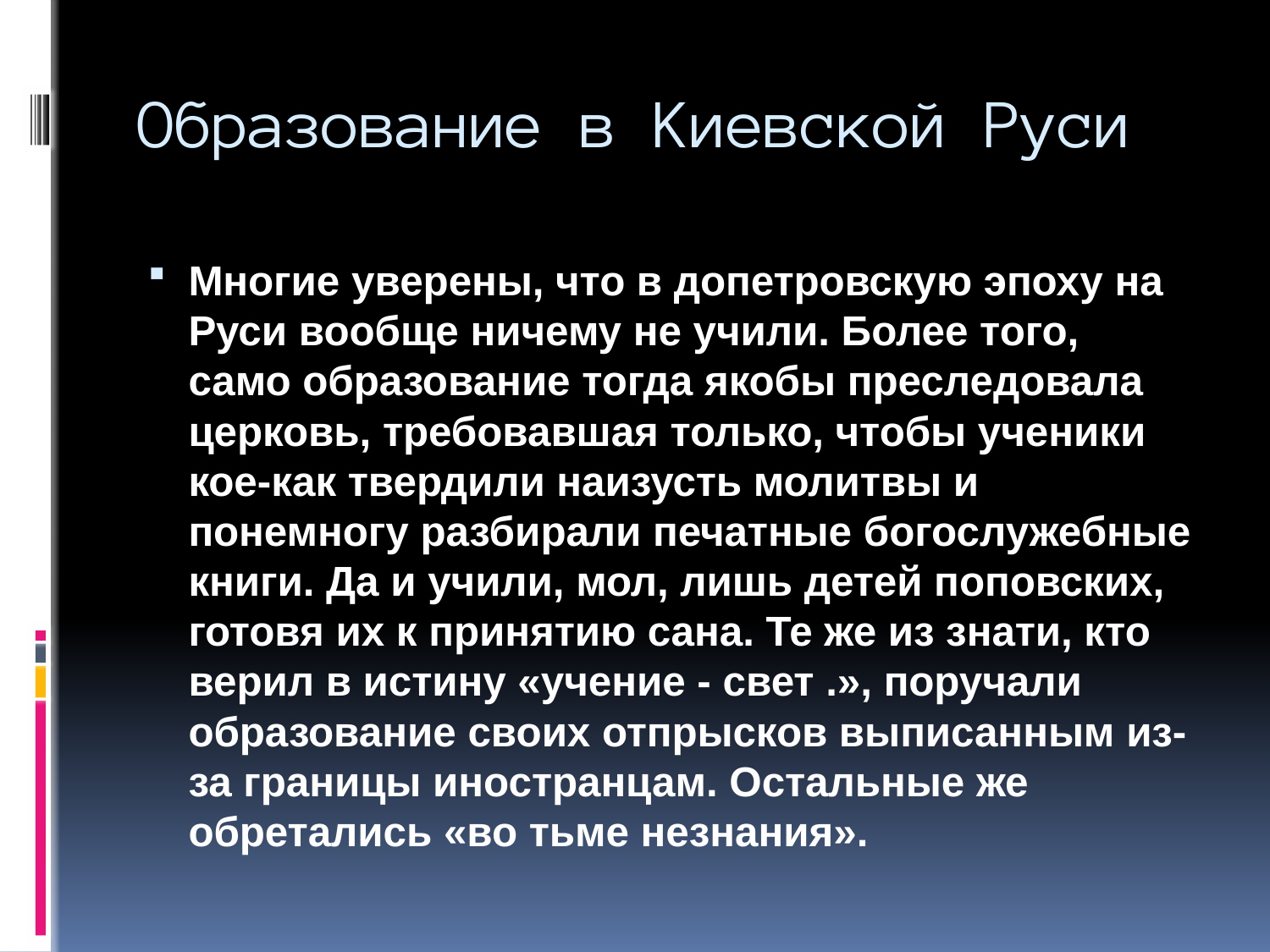

# Образование в Киевской Руси
Многие уверены, что в допетровскую эпоху на Руси вообще ничему не учили. Более того, само образование тогда якобы преследовала церковь, требовавшая только, чтобы ученики кое-как твердили наизусть молитвы и понемногу разбирали печатные богослужебные книги. Да и учили, мол, лишь детей поповских, готовя их к принятию сана. Те же из знати, кто верил в истину «учение - свет .», поручали образование своих отпрысков выписанным из-за границы иностранцам. Остальные же обретались «во тьме незнания».